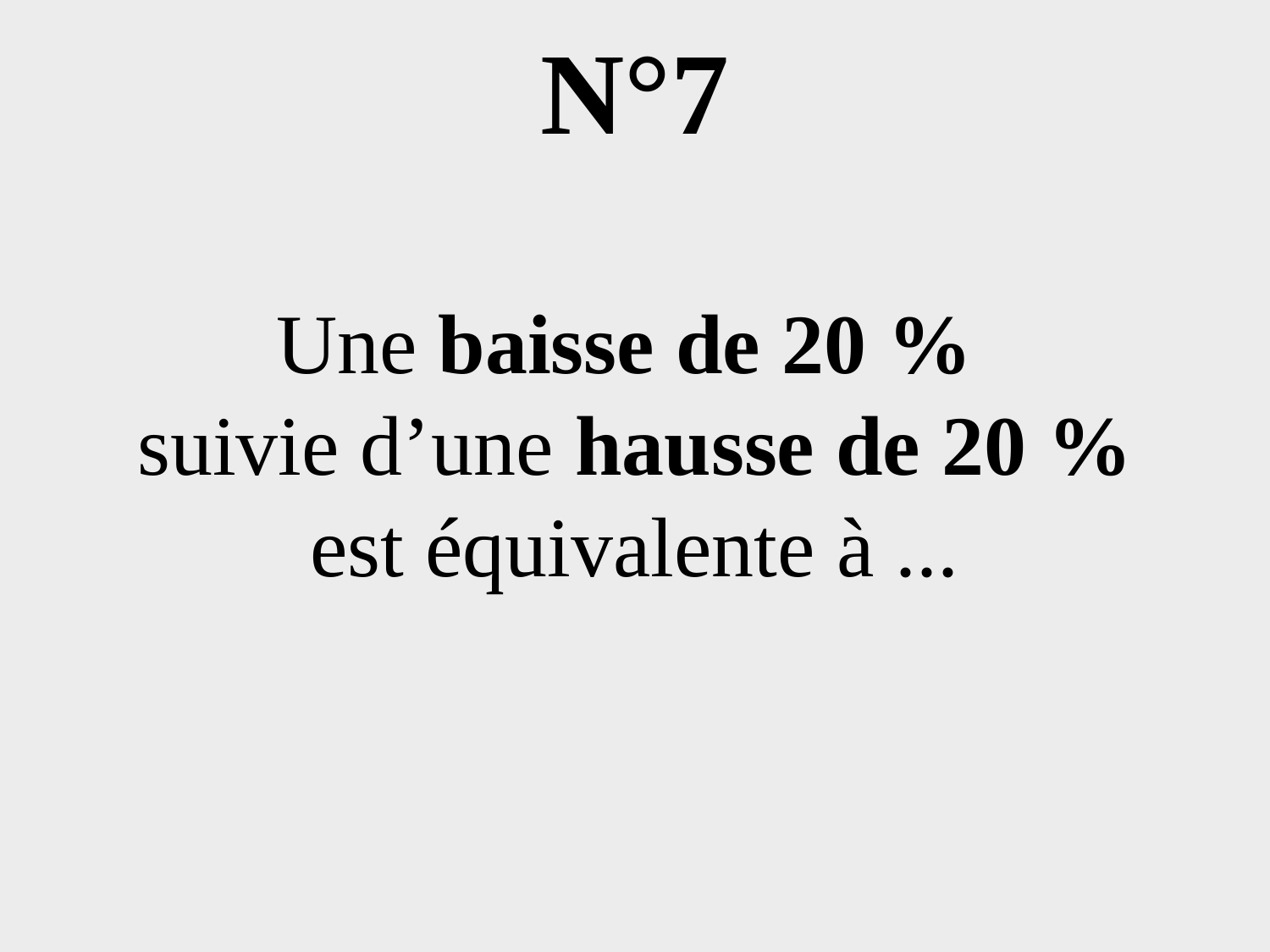

# N°7
Une baisse de 20 %
suivie d’une hausse de 20 %
est équivalente à ...